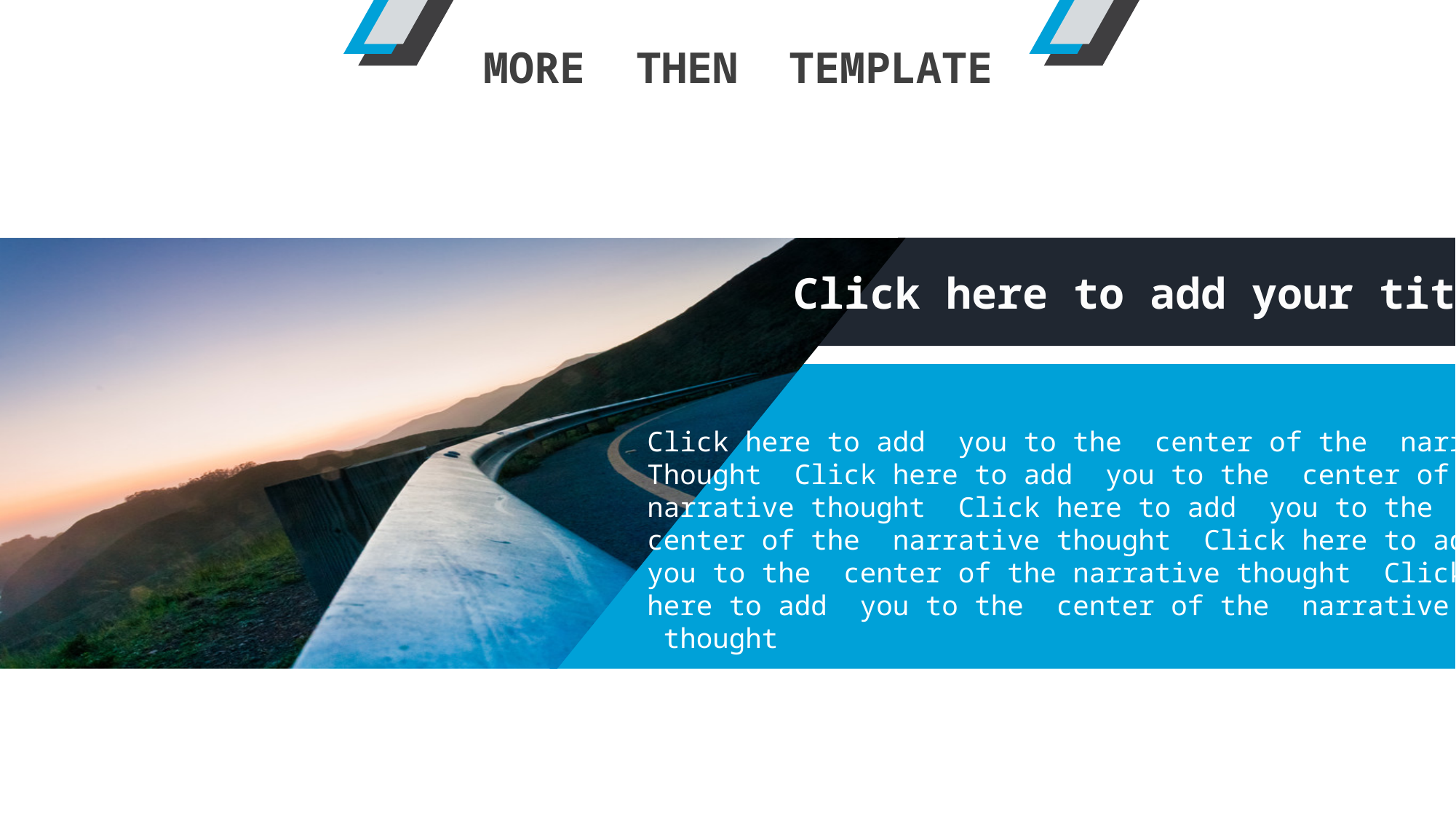

MORE  THEN  TEMPLATE

Click here to add your title

Click here to add  you to the  center of the  narrative
Thought  Click here to add  you to the  center of the
narrative thought  Click here to add  you to the
center of the  narrative thought  Click here to add
you to the  center of the narrative thought  Click
here to add  you to the  center of the  narrative
 thought